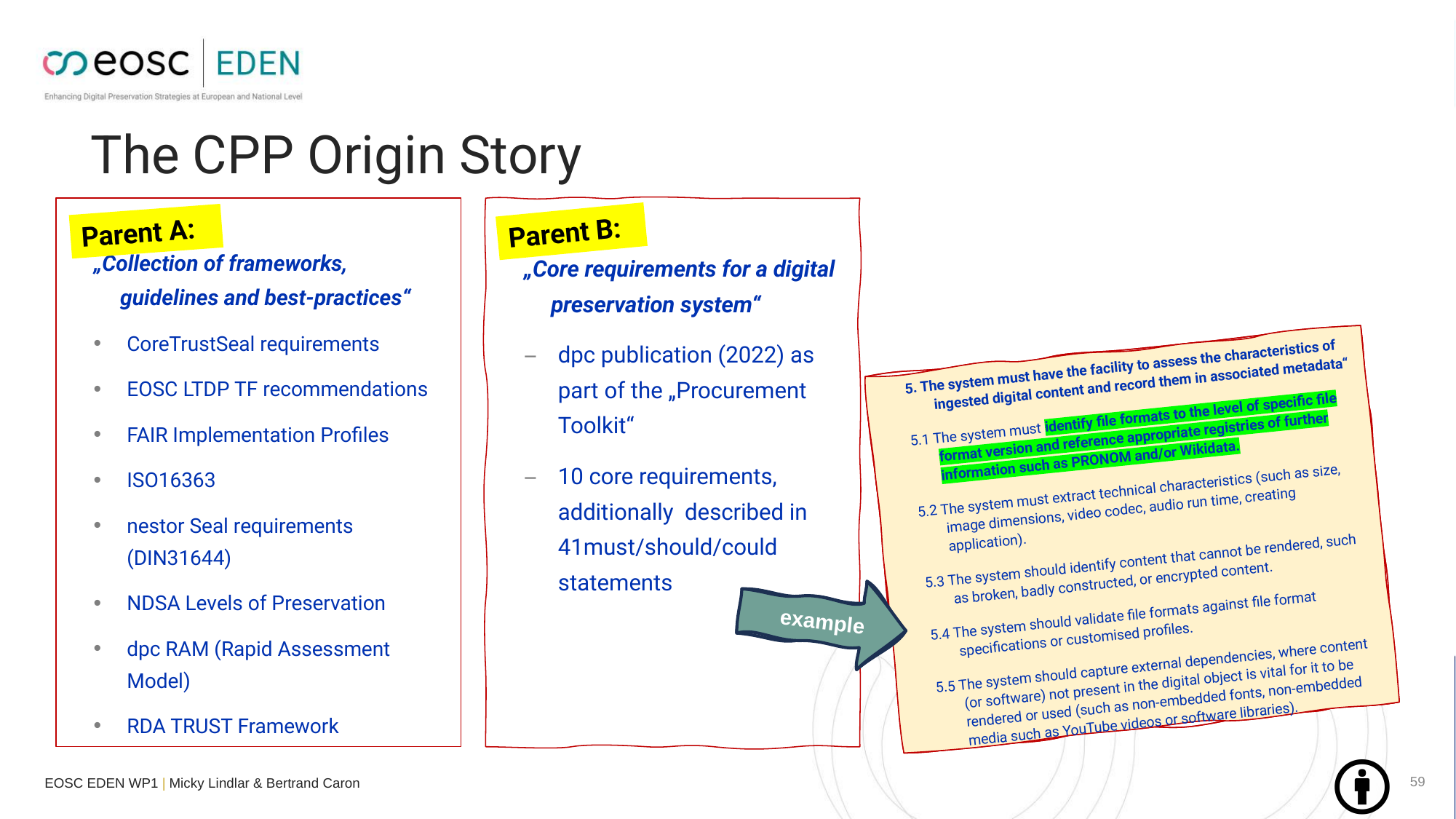

# The CPP Origin Story

„Collection of frameworks,
guidelines and best-practices“
CoreTrustSeal requirements
EOSC LTDP TF recommendations
FAIR Implementation Profiles
ISO16363
nestor Seal requirements (DIN31644)
NDSA Levels of Preservation
dpc RAM (Rapid Assessment Model)
RDA TRUST Framework

„Core requirements for a digital preservation system“
dpc publication (2022) as part of the „Procurement Toolkit“
10 core requirements, additionally  described in 41must/should/could statements

Parent A:
Parent B:
5. The system must have the facility to assess the characteristics of ingested digital content and record them in associated metadata“
5.1 The system must identify file formats to the level of specific file format version and reference appropriate registries of further information such as PRONOM and/or Wikidata.
5.2 The system must extract technical characteristics (such as size, image dimensions, video codec, audio run time, creating application).
5.3 The system should identify content that cannot be rendered, such as broken, badly constructed, or encrypted content.
5.4 The system should validate file formats against file format specifications or customised profiles.
5.5 The system should capture external dependencies, where content (or software) not present in the digital object is vital for it to be rendered or used (such as non-embedded fonts, non-embedded media such as YouTube videos or software libraries).

5. The system must have the facility to assess the characteristics of ingested digital content and record them in associated metadata“
5.1 The system must identify file formats to the level of specific file format version and reference appropriate registries of further information such as PRONOM and/or Wikidata.
5.2 The system must extract technical characteristics (such as size, image dimensions, video codec, audio run time, creating application).
5.3 The system should identify content that cannot be rendered, such as broken, badly constructed, or encrypted content.
5.4 The system should validate file formats against file format specifications or customised profiles.
5.5 The system should capture external dependencies, where content (or software) not present in the digital object is vital for it to be rendered or used (such as non-embedded fonts, non-embedded media such as YouTube videos or software libraries).

example
59